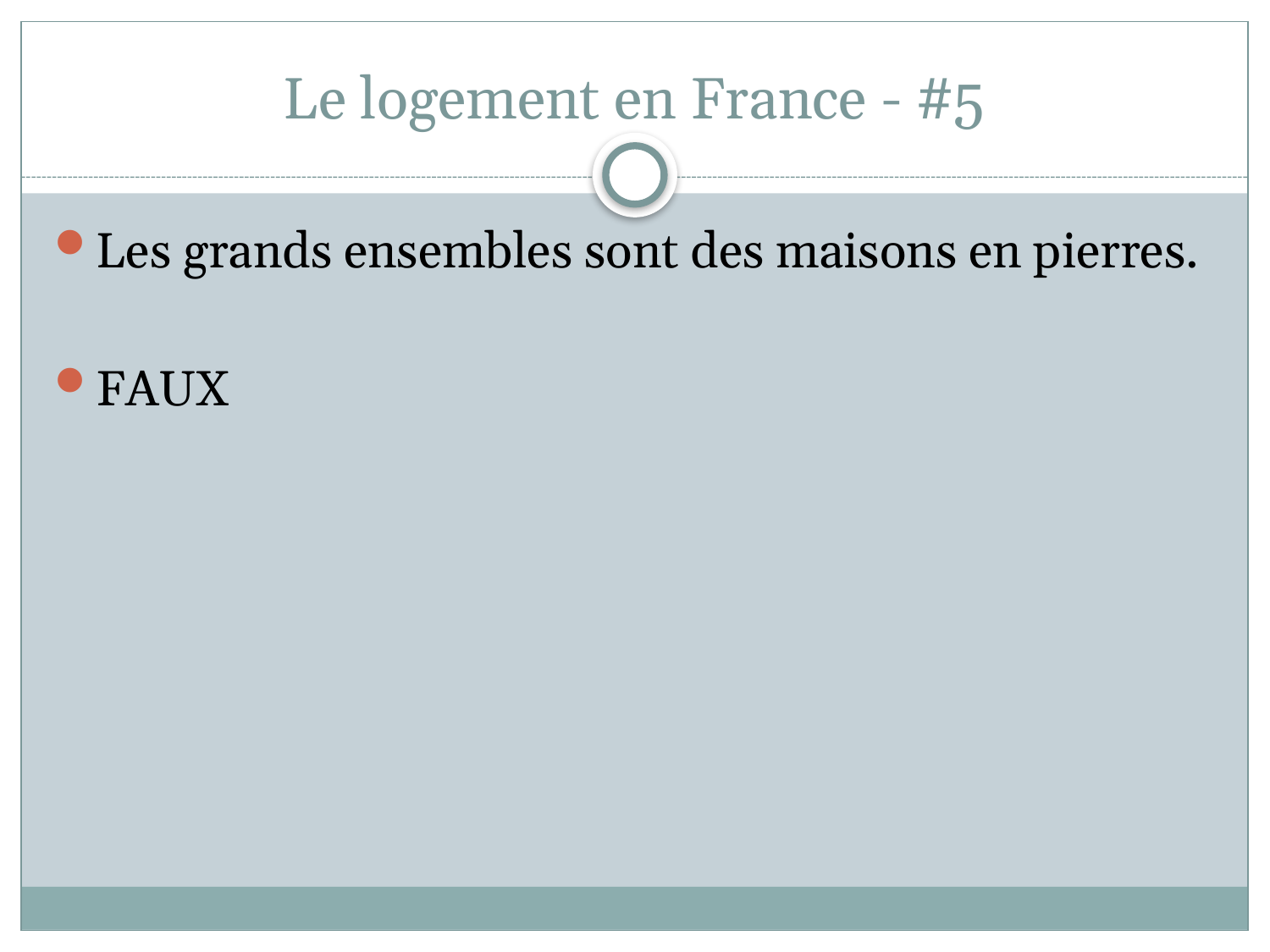

# Le logement en France - #5
Les grands ensembles sont des maisons en pierres.

FAUX